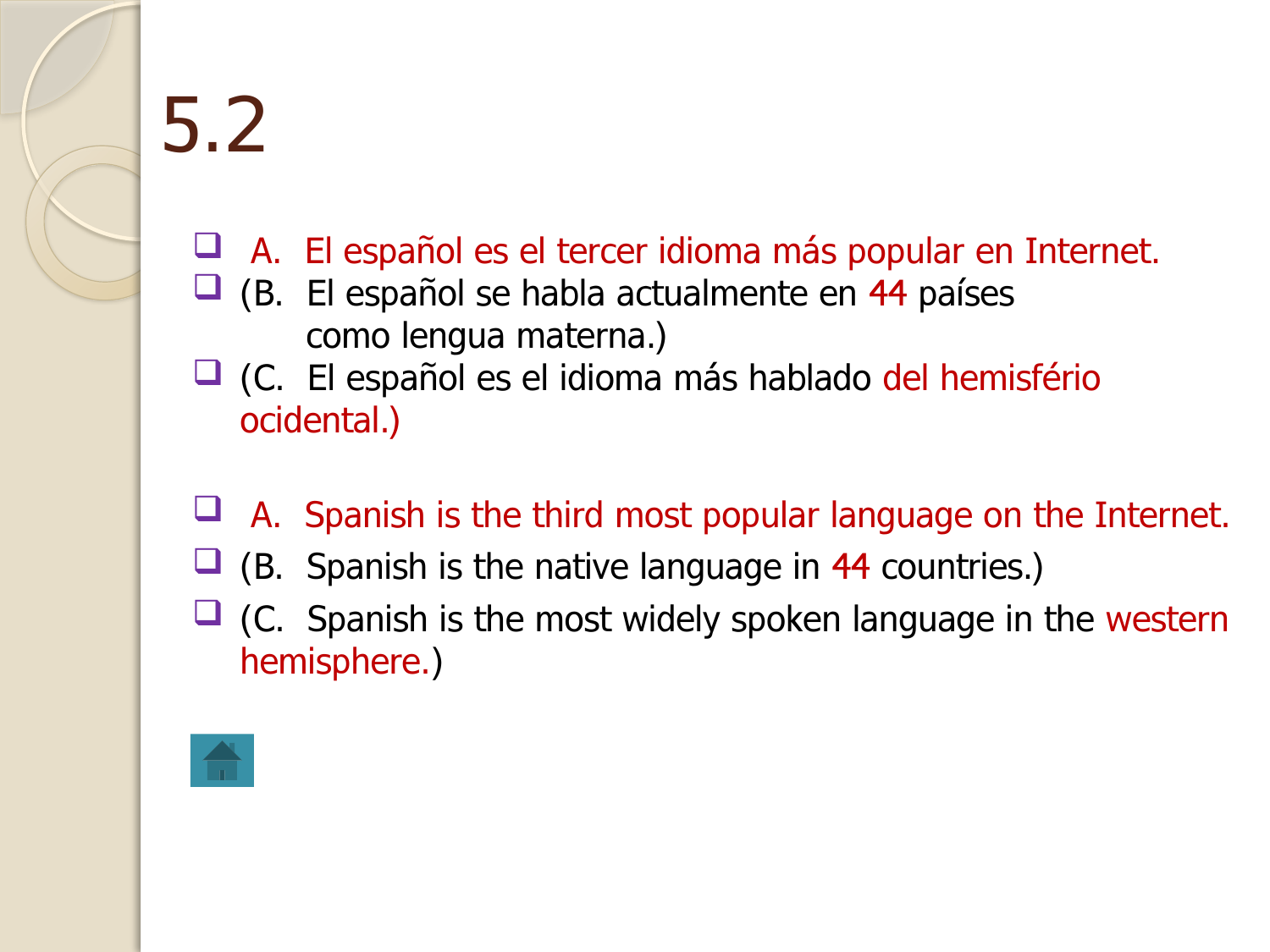

# 5.2
 A.  El español es el tercer idioma más popular en Internet.
(B.  El español se habla actualmente en 44 países
      como lengua materna.)
(C.  El español es el idioma más hablado del hemisfério ocidental.)

 A.  Spanish is the third most popular language on the Internet.
(B.  Spanish is the native language in 44 countries.)
(C.  Spanish is the most widely spoken language in the western hemisphere.)